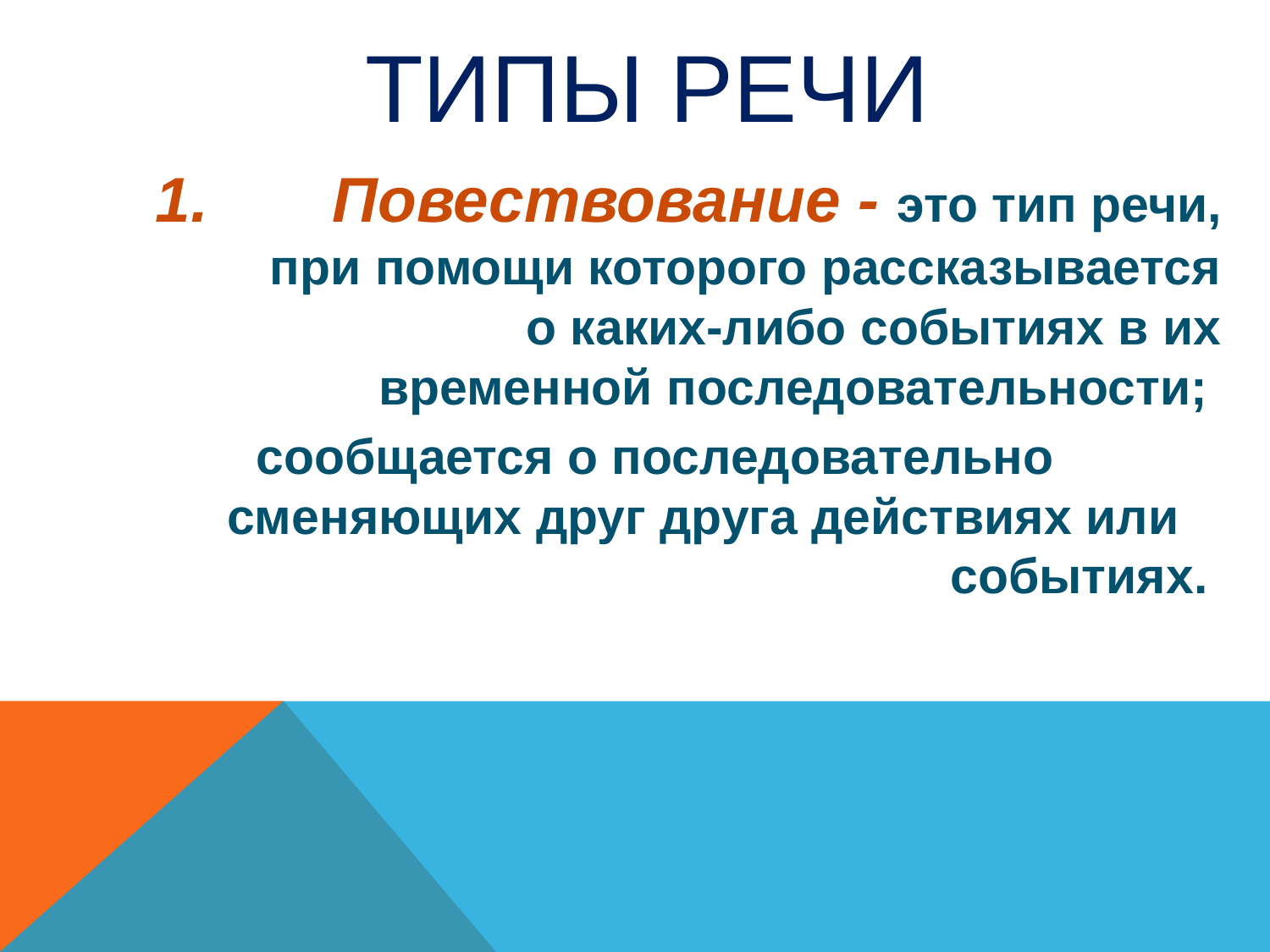

# Типы речи
Повествование - это тип речи, при помощи которого рассказывается о каких-либо событиях в их временной последовательности;
         сообщается о последовательно                    сменяющих друг друга действиях или    событиях.